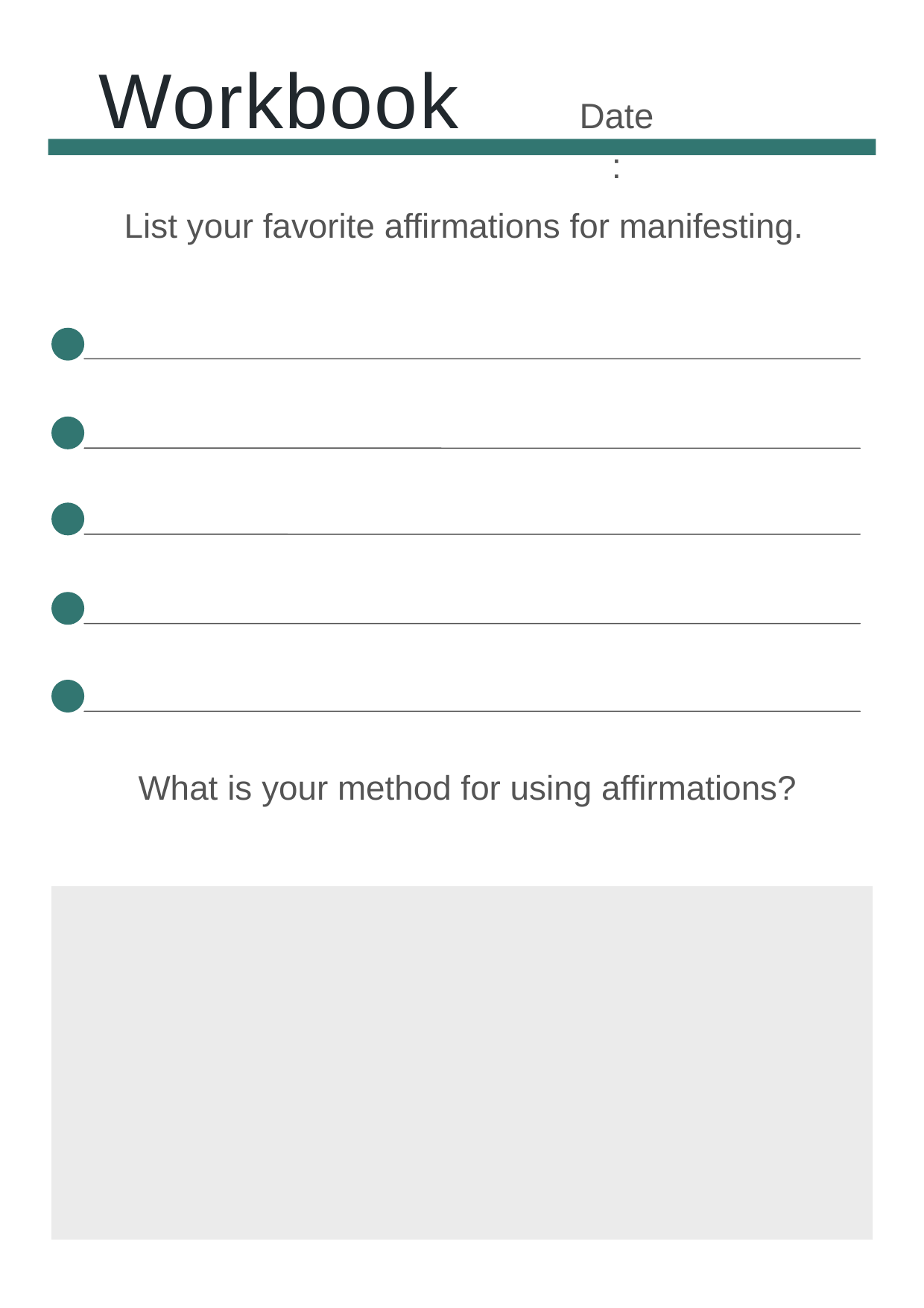

Workbook
Date:

List your favorite affirmations for manifesting.

What is your method for using affirmations?